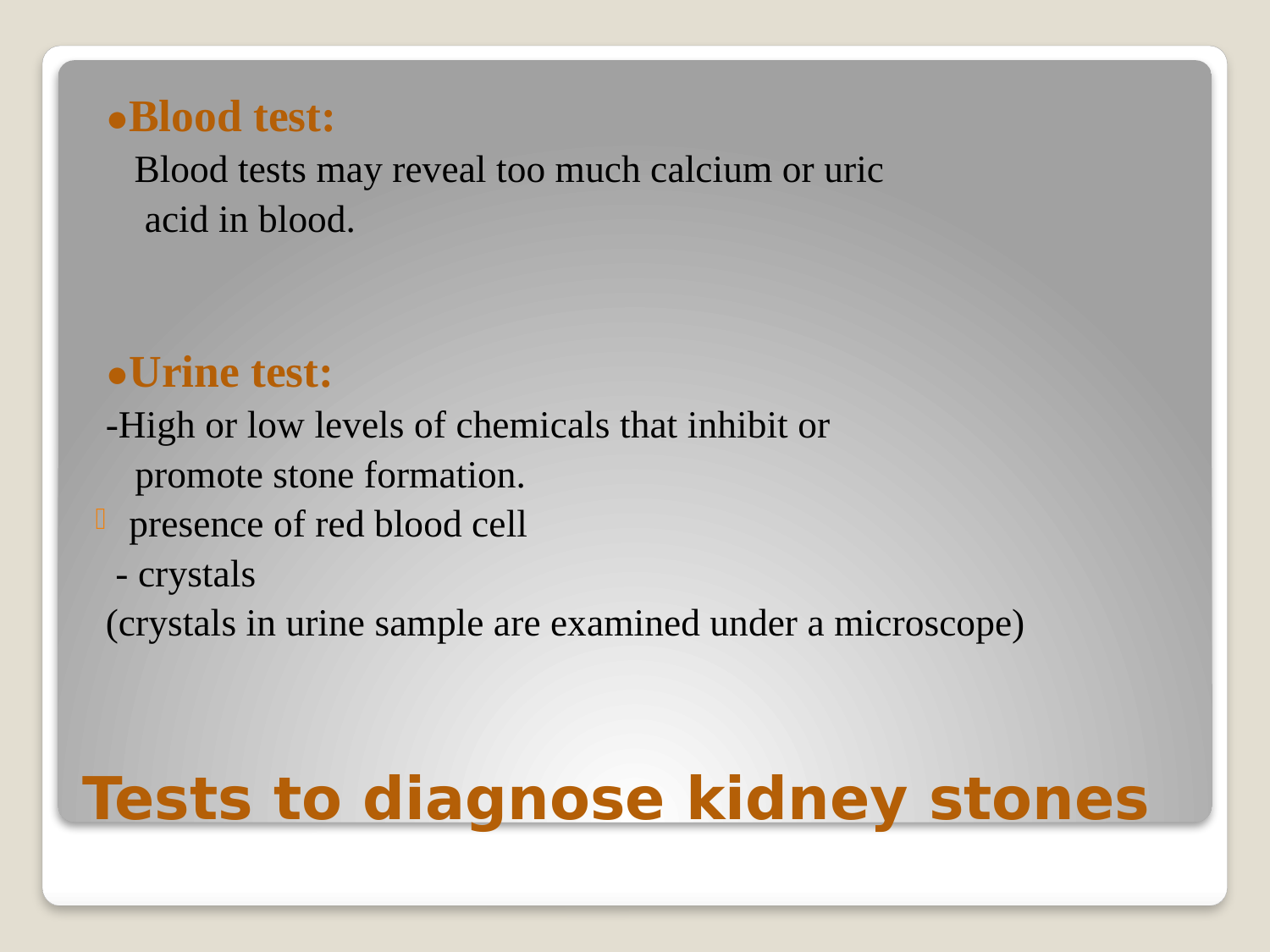

●Blood test:
    Blood tests may reveal too much calcium or uric
    acid in blood.

●Urine test:
-High or low levels of chemicals that inhibit or
   promote stone formation.
presence of red blood cell
 - crystals
(crystals in urine sample are examined under a microscope)

# Tests to diagnose kidney stones